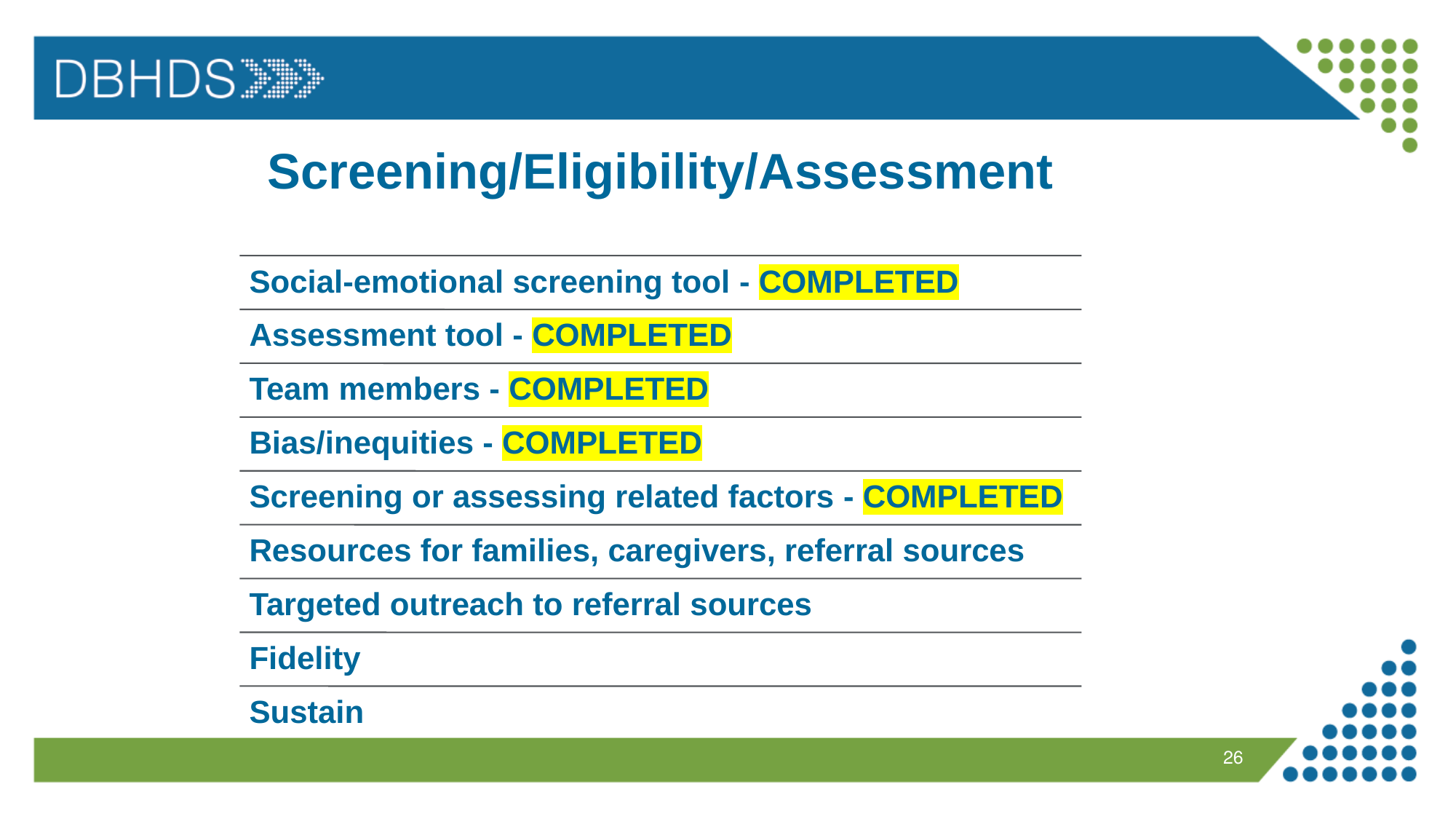

# Screening/Eligibility/Assessment
December 11, 2024
Social-emotional screening tool - COMPLETED
Assessment tool - COMPLETED
Team members - COMPLETED
Bias/inequities - COMPLETED
Screening or assessing related factors - COMPLETED
Resources for families, caregivers, referral sources
Targeted outreach to referral sources
Fidelity
Sustain
26
FFY 2023 SPP/APR VICC Presentation